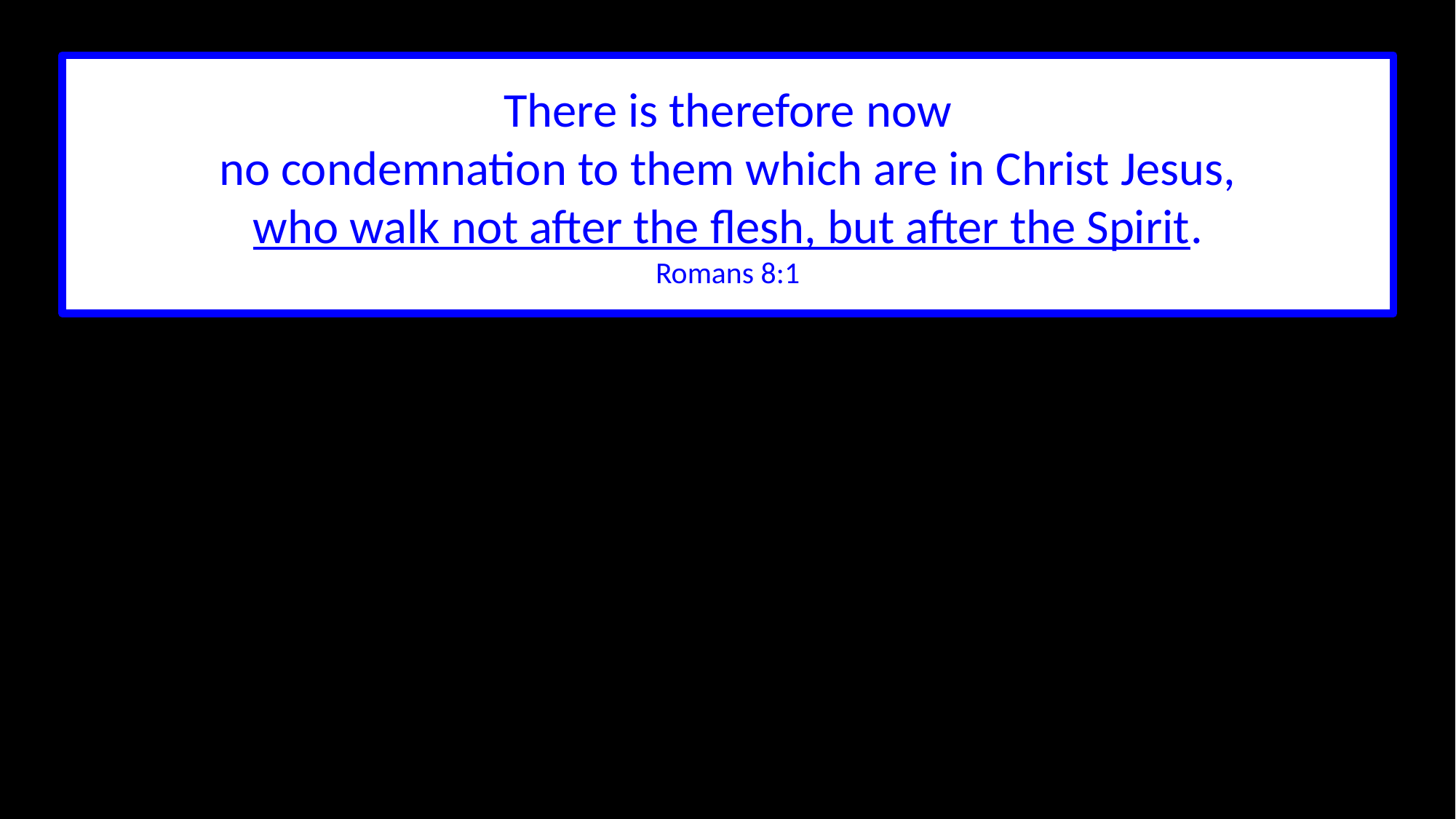

There is therefore now
no condemnation to them which are in Christ Jesus,
who walk not after the flesh, but after the Spirit.
Romans 8:1